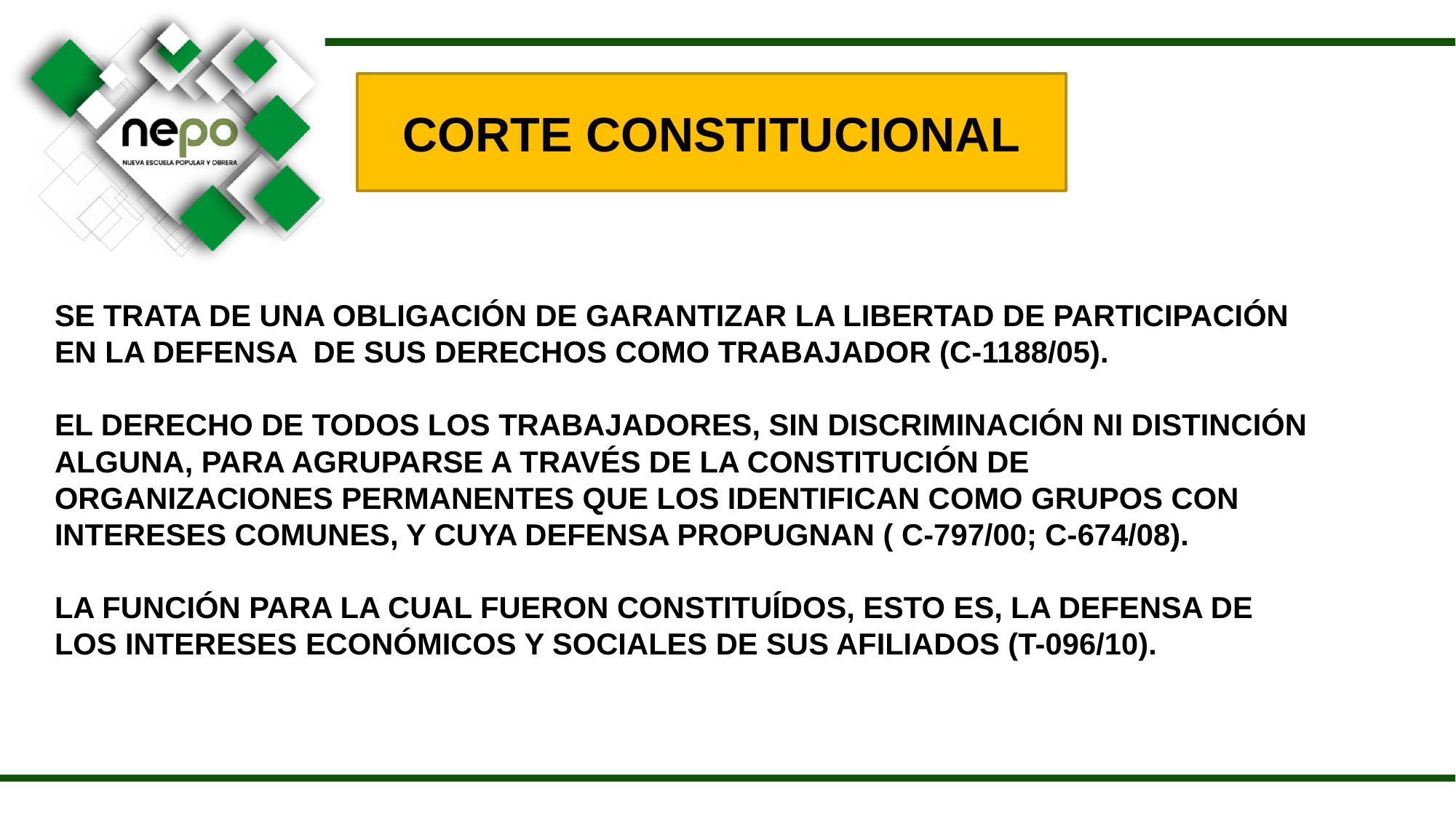

CORTE CONSTITUCIONAL
SE TRATA DE UNA OBLIGACIÓN DE GARANTIZAR LA LIBERTAD DE PARTICIPACIÓN EN LA DEFENSA  DE SUS DERECHOS COMO TRABAJADOR (C-1188/05).

EL DERECHO DE TODOS LOS TRABAJADORES, SIN DISCRIMINACIÓN NI DISTINCIÓN ALGUNA, PARA AGRUPARSE A TRAVÉS DE LA CONSTITUCIÓN DE ORGANIZACIONES PERMANENTES QUE LOS IDENTIFICAN COMO GRUPOS CON INTERESES COMUNES, Y CUYA DEFENSA PROPUGNAN ( C-797/00; C-674/08).

LA FUNCIÓN PARA LA CUAL FUERON CONSTITUÍDOS, ESTO ES, LA DEFENSA DE LOS INTERESES ECONÓMICOS Y SOCIALES DE SUS AFILIADOS (T-096/10).